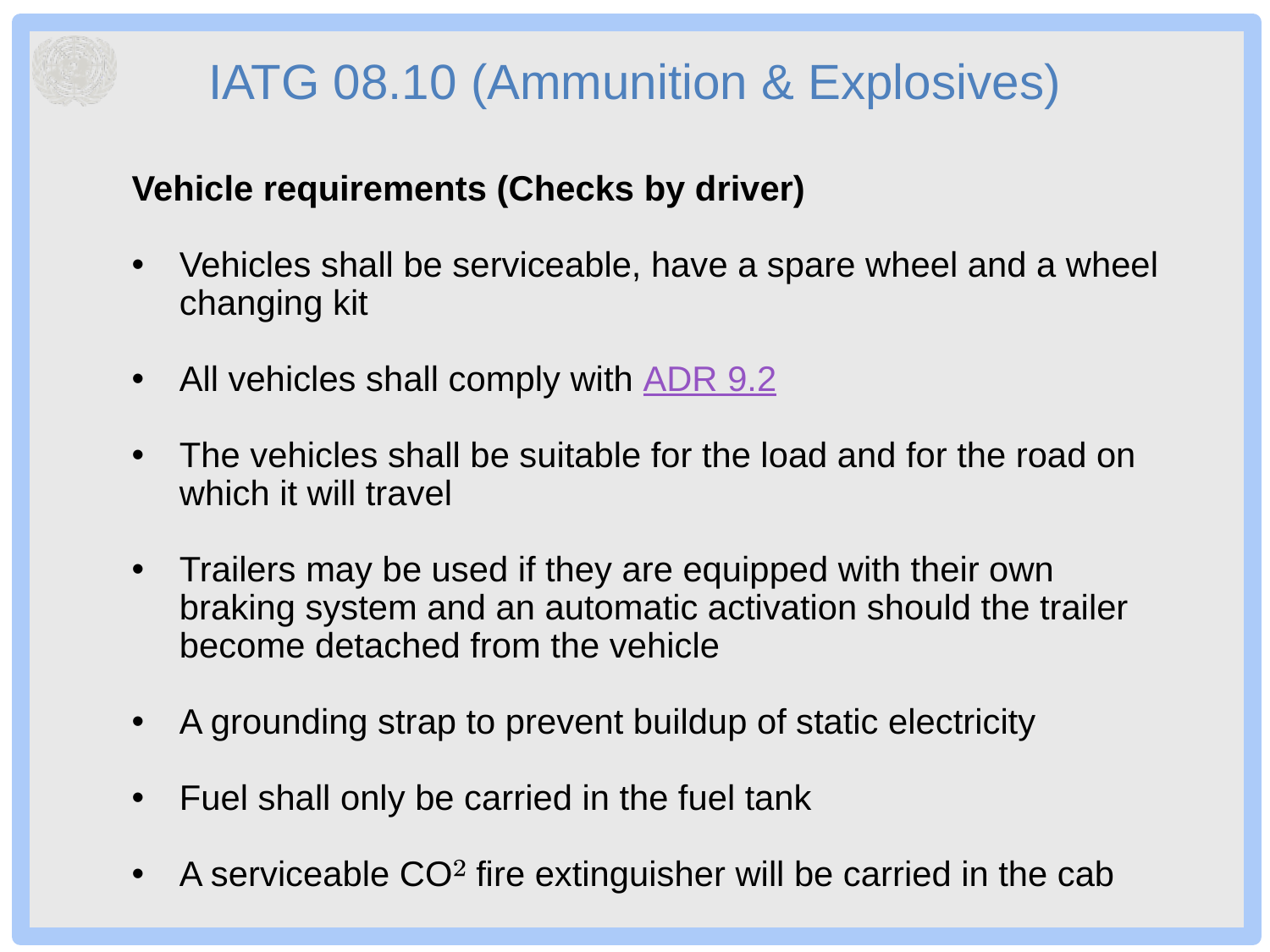

# IATG 08.10 (Ammunition & Explosives)
Vehicle requirements (Checks by driver)

Vehicles shall be serviceable, have a spare wheel and a wheel changing kit

All vehicles shall comply with ADR 9.2

The vehicles shall be suitable for the load and for the road on which it will travel

Trailers may be used if they are equipped with their own braking system and an automatic activation should the trailer become detached from the vehicle

A grounding strap to prevent buildup of static electricity

Fuel shall only be carried in the fuel tank

A serviceable CO² fire extinguisher will be carried in the cab